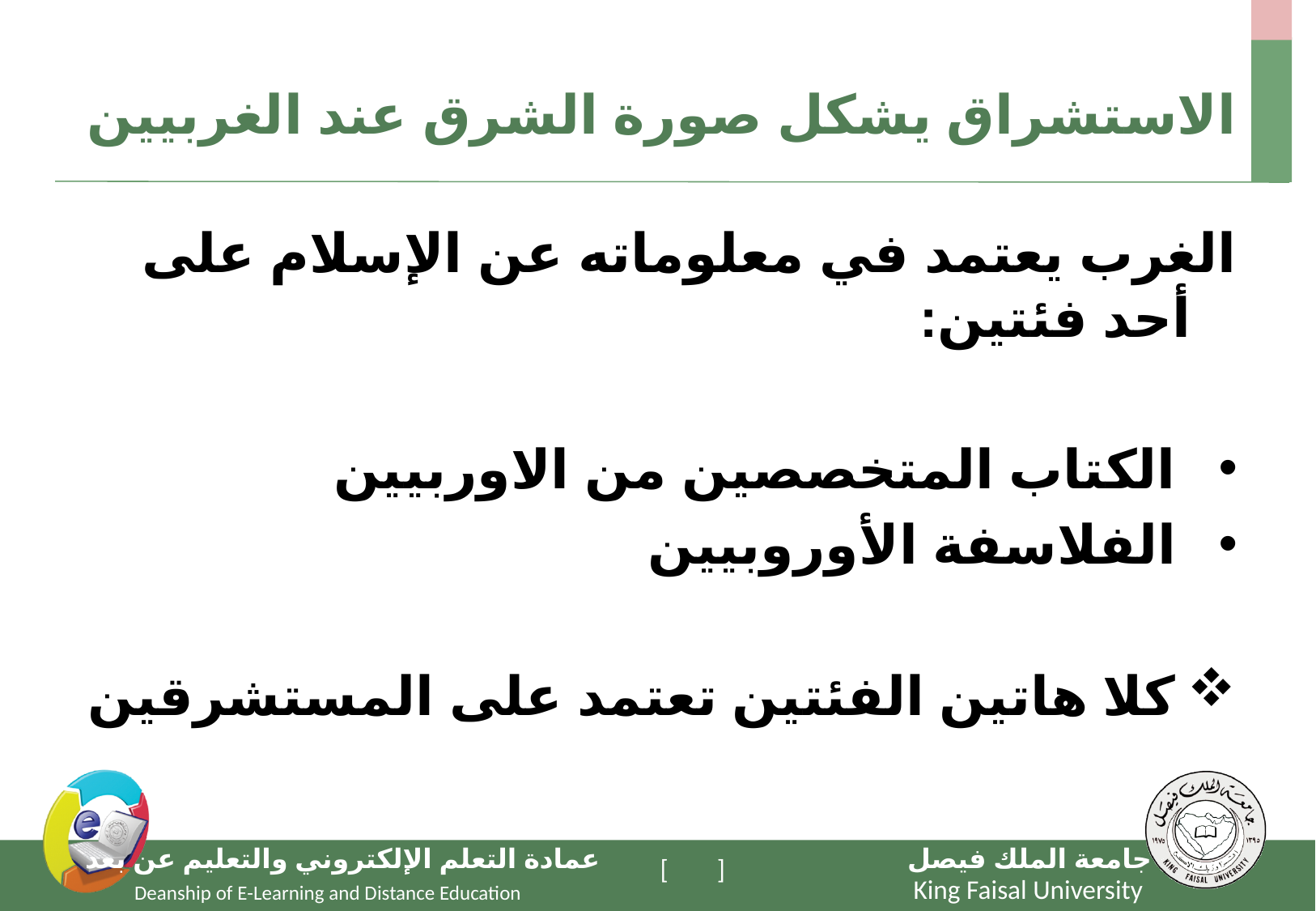

# الاستشراق يشكل صورة الشرق عند الغربيين
الغرب يعتمد في معلوماته عن الإسلام على أحد فئتين:

الكتاب المتخصصين من الاوربيين
الفلاسفة الأوروبيين

كلا هاتين الفئتين تعتمد على المستشرقين